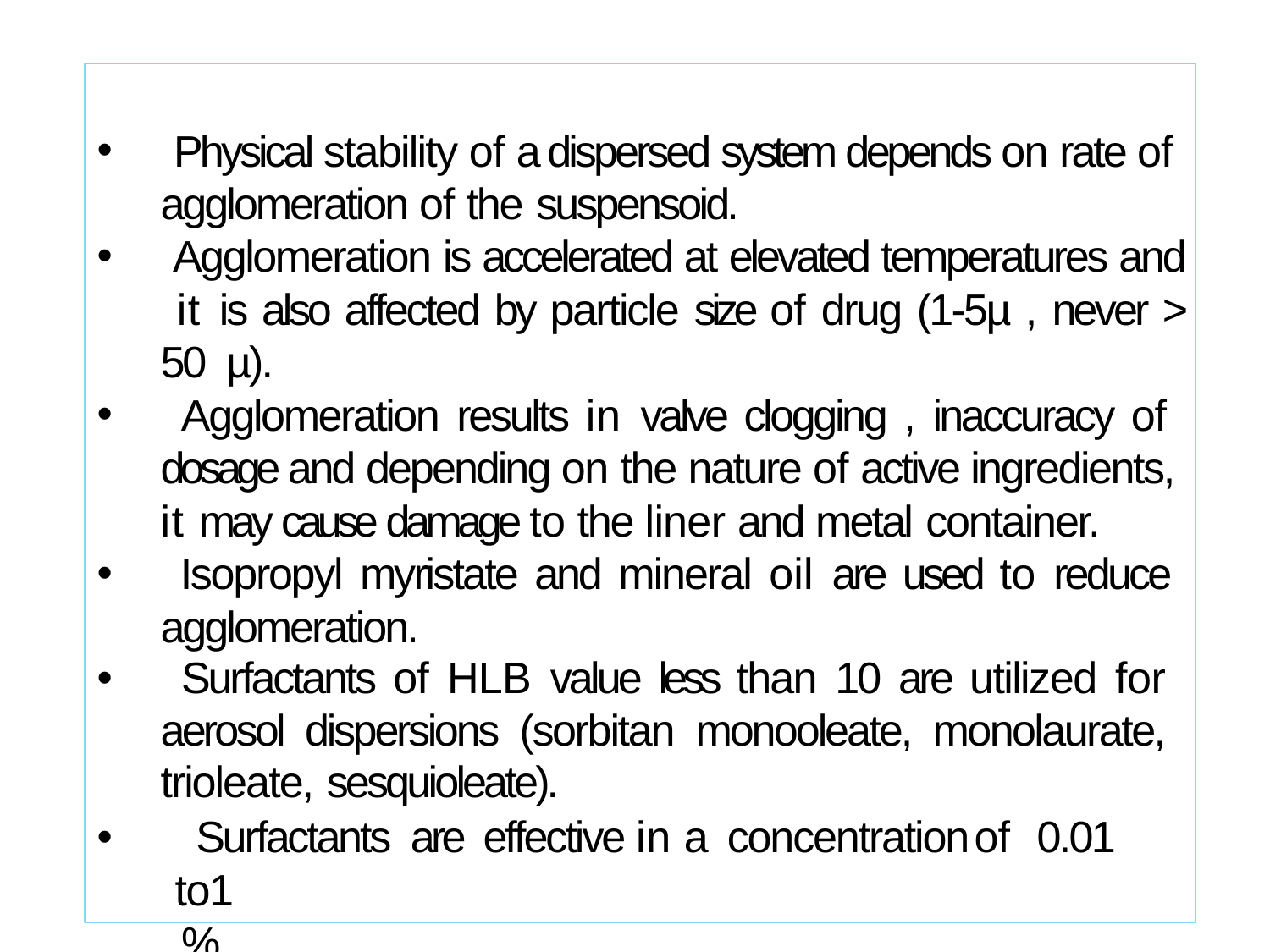

•
Physical stability of a dispersed system depends on rate of  agglomeration of the suspensoid.
Agglomeration is accelerated at elevated temperatures and  it is also affected by particle size of drug (1-5µ , never > 50  µ).
Agglomeration results in valve clogging , inaccuracy of  dosage and depending on the nature of active ingredients,  it may cause damage to the liner and metal container.
Isopropyl myristate and mineral oil are used to reduce  agglomeration.
Surfactants of HLB value less than 10 are utilized for  aerosol dispersions (sorbitan monooleate, monolaurate,  trioleate, sesquioleate).
Surfactants  are  effective in a  concentration	of	0.01 to1
%.
•
•
•
•
•